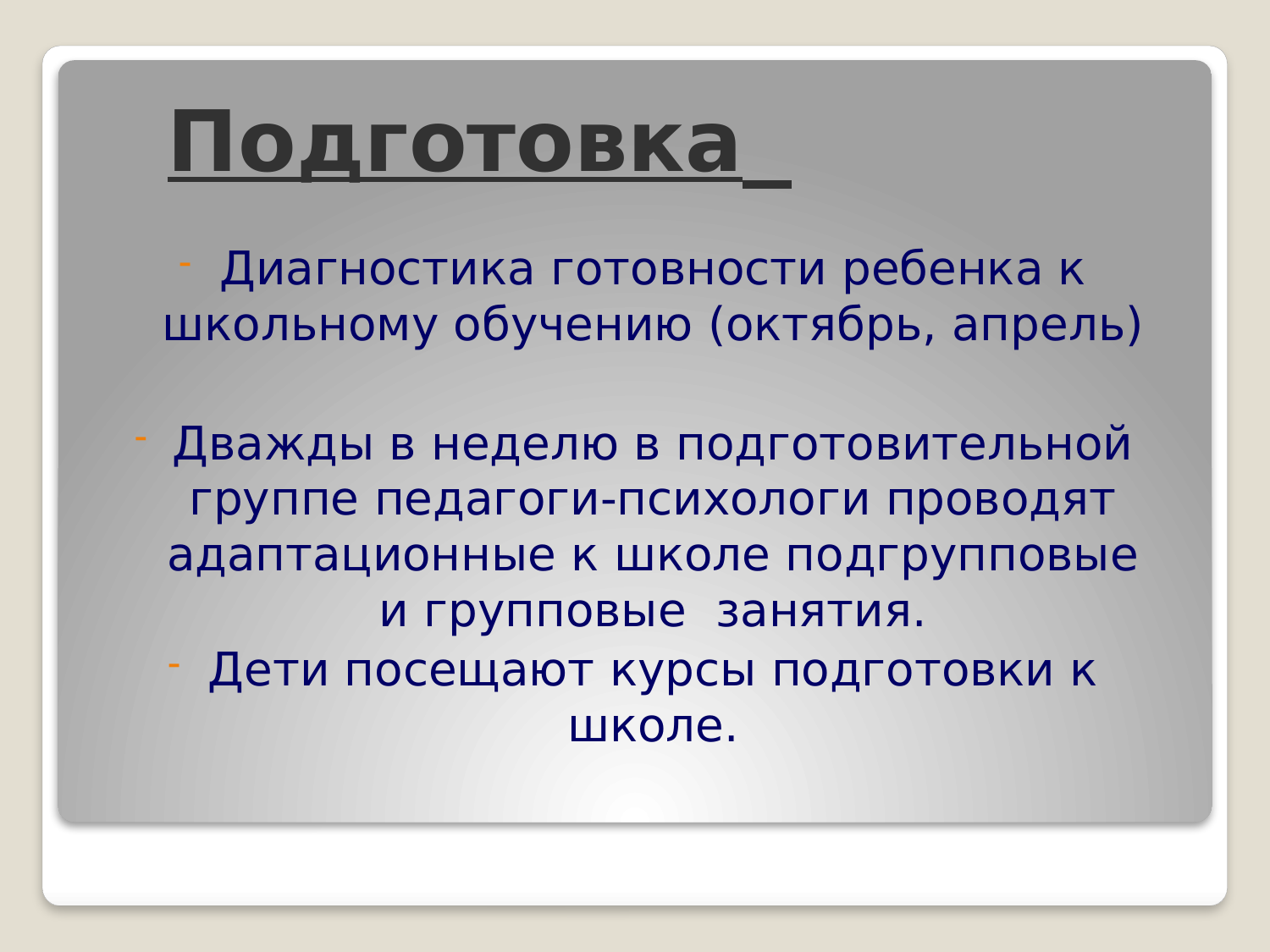

# Подготовка
Диагностика готовности ребенка к школьному обучению (октябрь, апрель)

Дважды в неделю в подготовительной группе педагоги-психологи проводят адаптационные к школе подгрупповые и групповые  занятия.
Дети посещают курсы подготовки к школе.